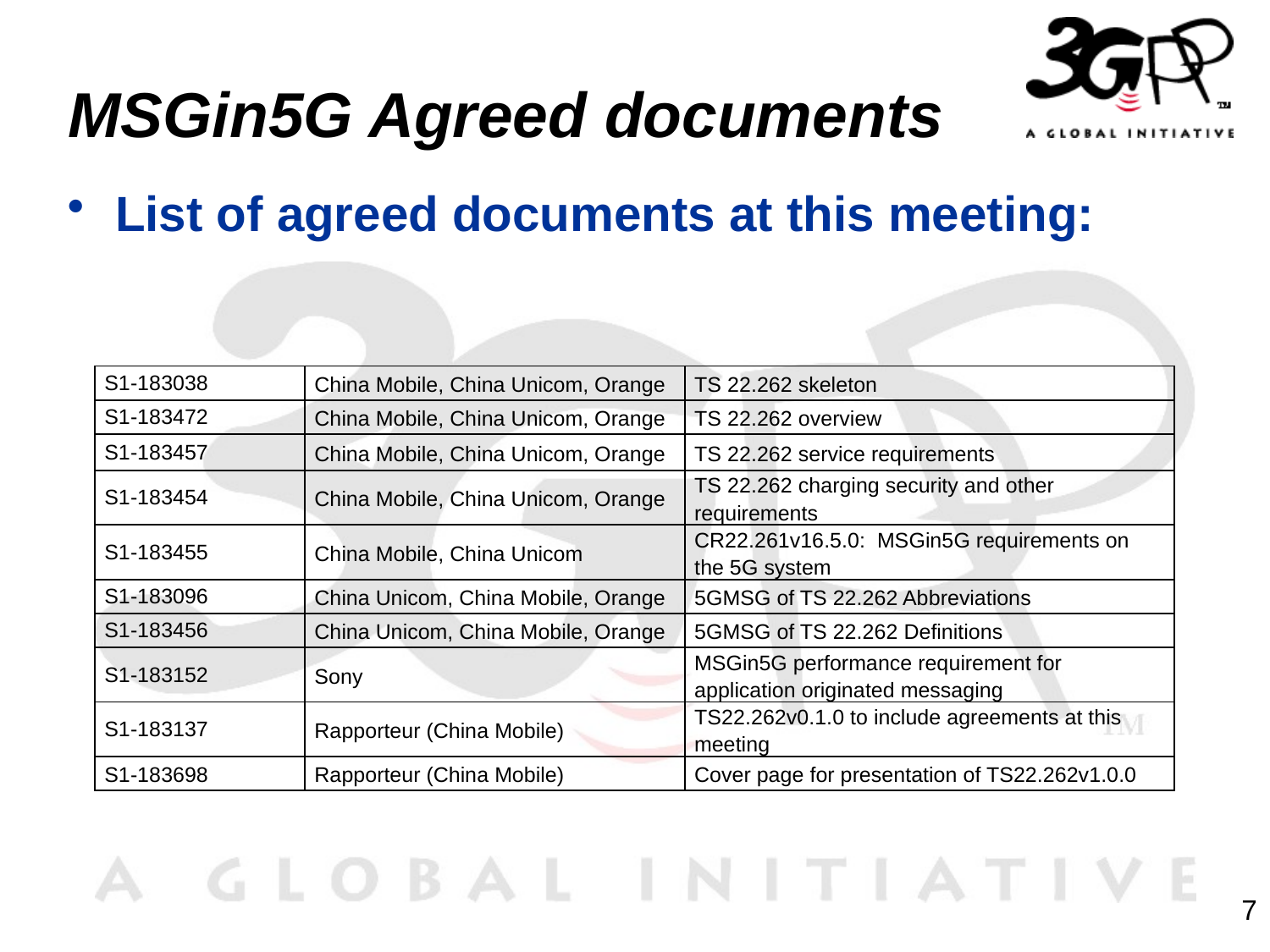

# MSGin5G Agreed documents
List of agreed documents at this meeting:

| S1-183038 | China Mobile, China Unicom, Orange | TS 22.262 skeleton |
| --- | --- | --- |
| S1-183472 | China Mobile, China Unicom, Orange | TS 22.262 overview |
| S1-183457 | China Mobile, China Unicom, Orange | TS 22.262 service requirements |
| S1-183454 | China Mobile, China Unicom, Orange | TS 22.262 charging security and other requirements |
| S1-183455 | China Mobile, China Unicom | CR22.261v16.5.0: MSGin5G requirements on the 5G system |
| S1-183096 | China Unicom, China Mobile, Orange | 5GMSG of TS 22.262 Abbreviations |
| S1-183456 | China Unicom, China Mobile, Orange | 5GMSG of TS 22.262 Definitions |
| S1-183152 | Sony | MSGin5G performance requirement for application originated messaging |
| S1-183137 | Rapporteur (China Mobile) | TS22.262v0.1.0 to include agreements at this meeting |
| S1-183698 | Rapporteur (China Mobile) | Cover page for presentation of TS22.262v1.0.0 |
7